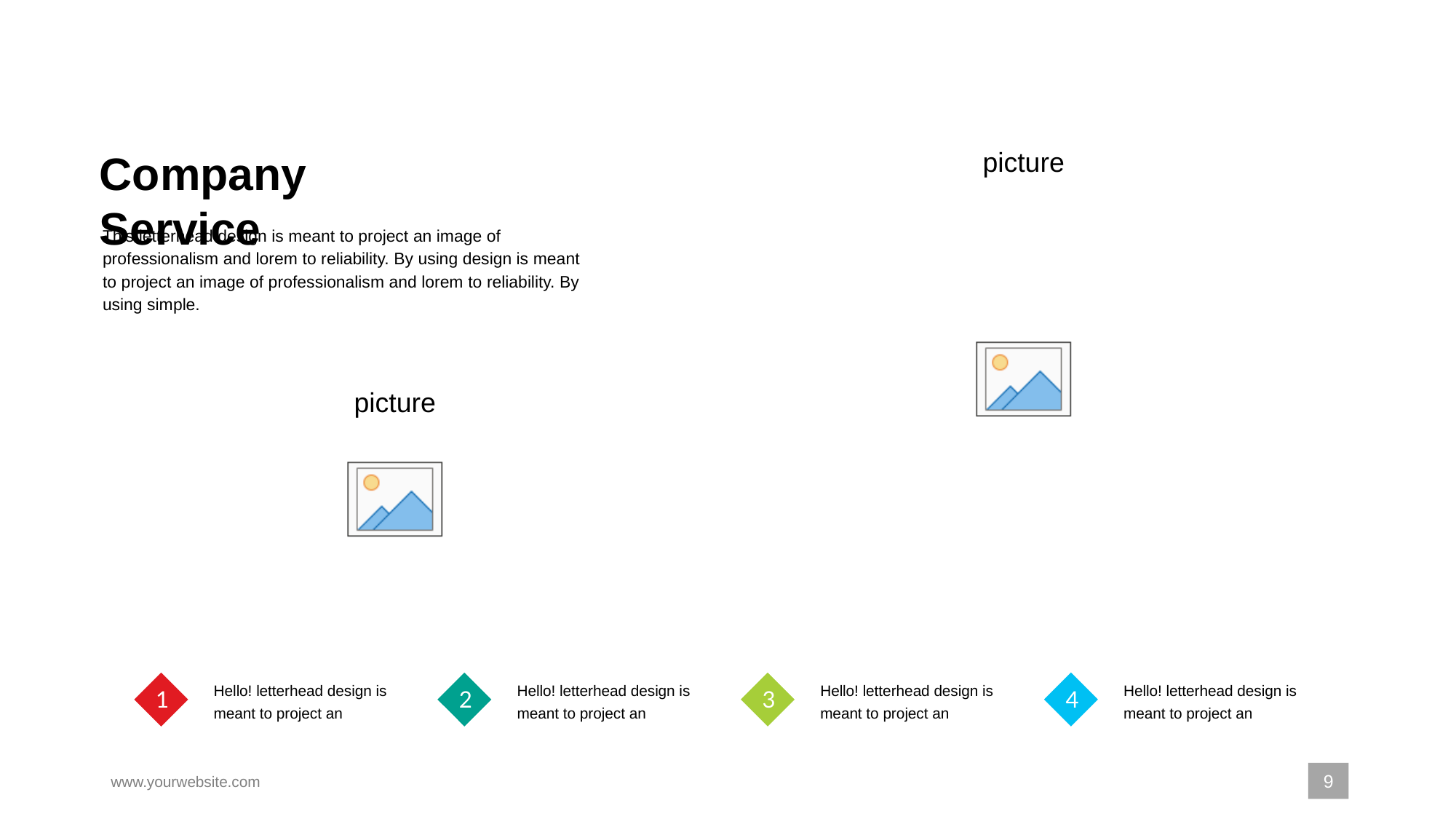

Company Service

This letterhead design is meant to project an image of professionalism and lorem to reliability. By using design is meant to project an image of professionalism and lorem to reliability. By using simple.

Hello! letterhead design is meant to project an
1

Hello! letterhead design is meant to project an
2

Hello! letterhead design is meant to project an
3

Hello! letterhead design is meant to project an
4
9
www.yourwebsite.com